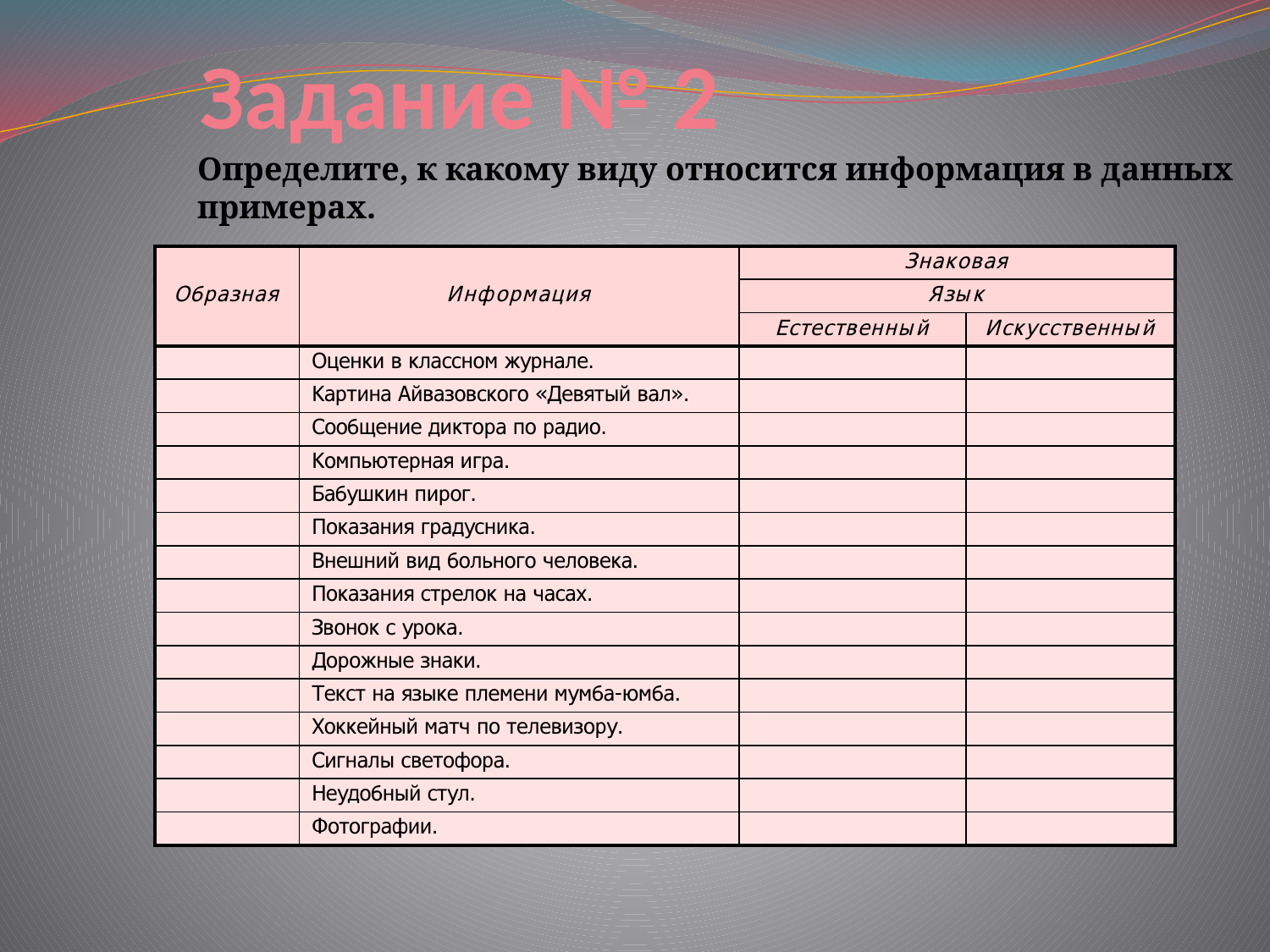

Задание № 2
Определите, к какому виду относится информация в данных примерах.
| Образная | Информация | Знаковая |  |
| --- | --- | --- | --- |
|  |  | Язык |  |
|  |  | Естественный | Искусственный |
|  | Оценки в классном журнале. |  |  |
|  | Картина Айвазовского «Девятый вал». |  |  |
|  | Сообщение диктора по радио. |  |  |
|  | Компьютерная игра. |  |  |
|  | Бабушкин пирог. |  |  |
|  | Показания градусника. |  |  |
|  | Внешний вид больного человека. |  |  |
|  | Показания стрелок на часах. |  |  |
|  | Звонок с урока. |  |  |
|  | Дорожные знаки. |  |  |
|  | Текст на языке племени мумба-юмба. |  |  |
|  | Хоккейный матч по телевизору. |  |  |
|  | Сигналы светофора. |  |  |
|  | Неудобный стул. |  |  |
|  | Фотографии. |  |  |